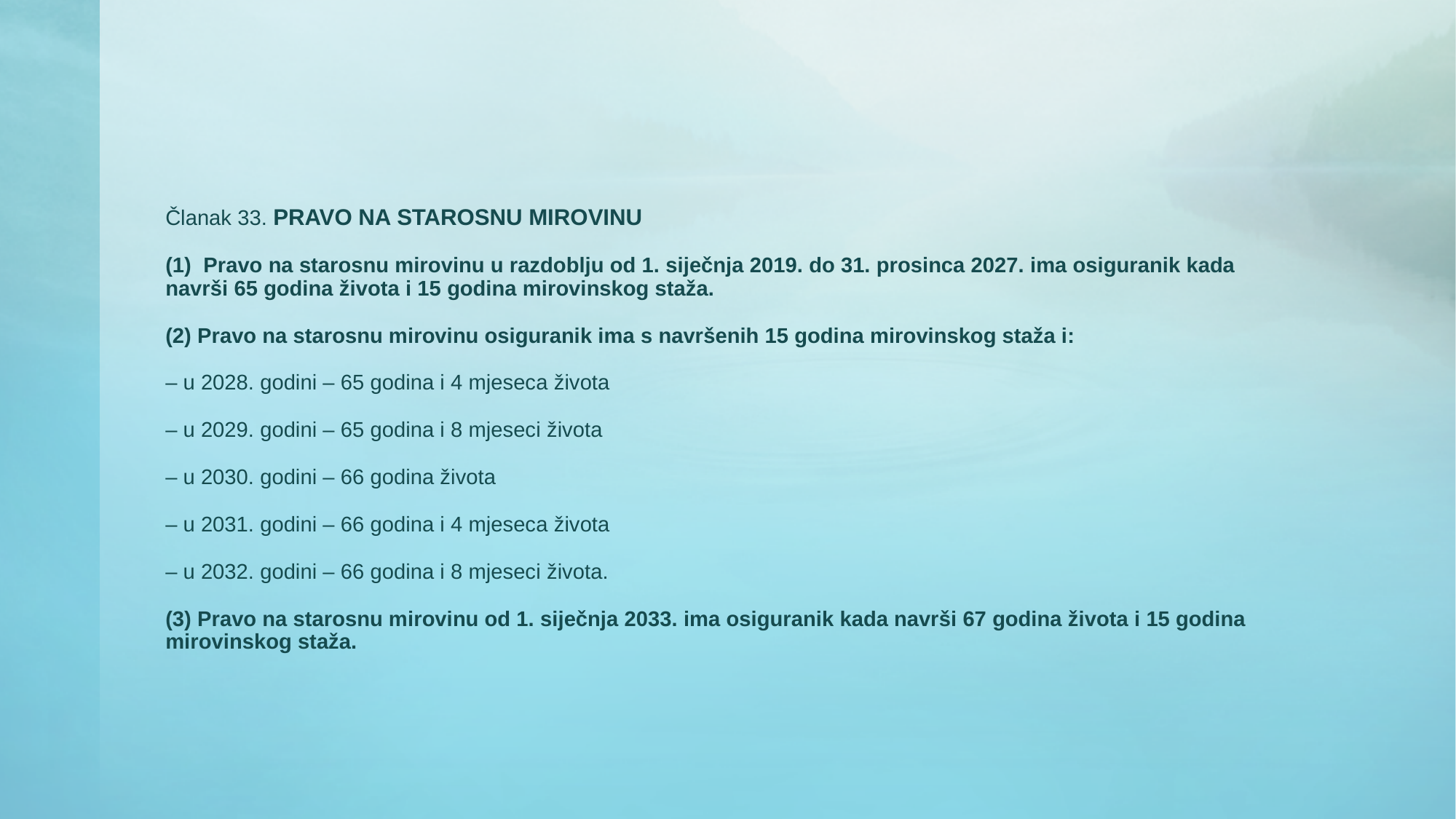

#
Članak 33. PRAVO NA STAROSNU MIROVINU
(1)  Pravo na starosnu mirovinu u razdoblju od 1. siječnja 2019. do 31. prosinca 2027. ima osiguranik kada navrši 65 godina života i 15 godina mirovinskog staža.
(2) Pravo na starosnu mirovinu osiguranik ima s navršenih 15 godina mirovinskog staža i:
– u 2028. godini – 65 godina i 4 mjeseca života
– u 2029. godini – 65 godina i 8 mjeseci života
– u 2030. godini – 66 godina života
– u 2031. godini – 66 godina i 4 mjeseca života
– u 2032. godini – 66 godina i 8 mjeseci života.
(3) Pravo na starosnu mirovinu od 1. siječnja 2033. ima osiguranik kada navrši 67 godina života i 15 godina mirovinskog staža.